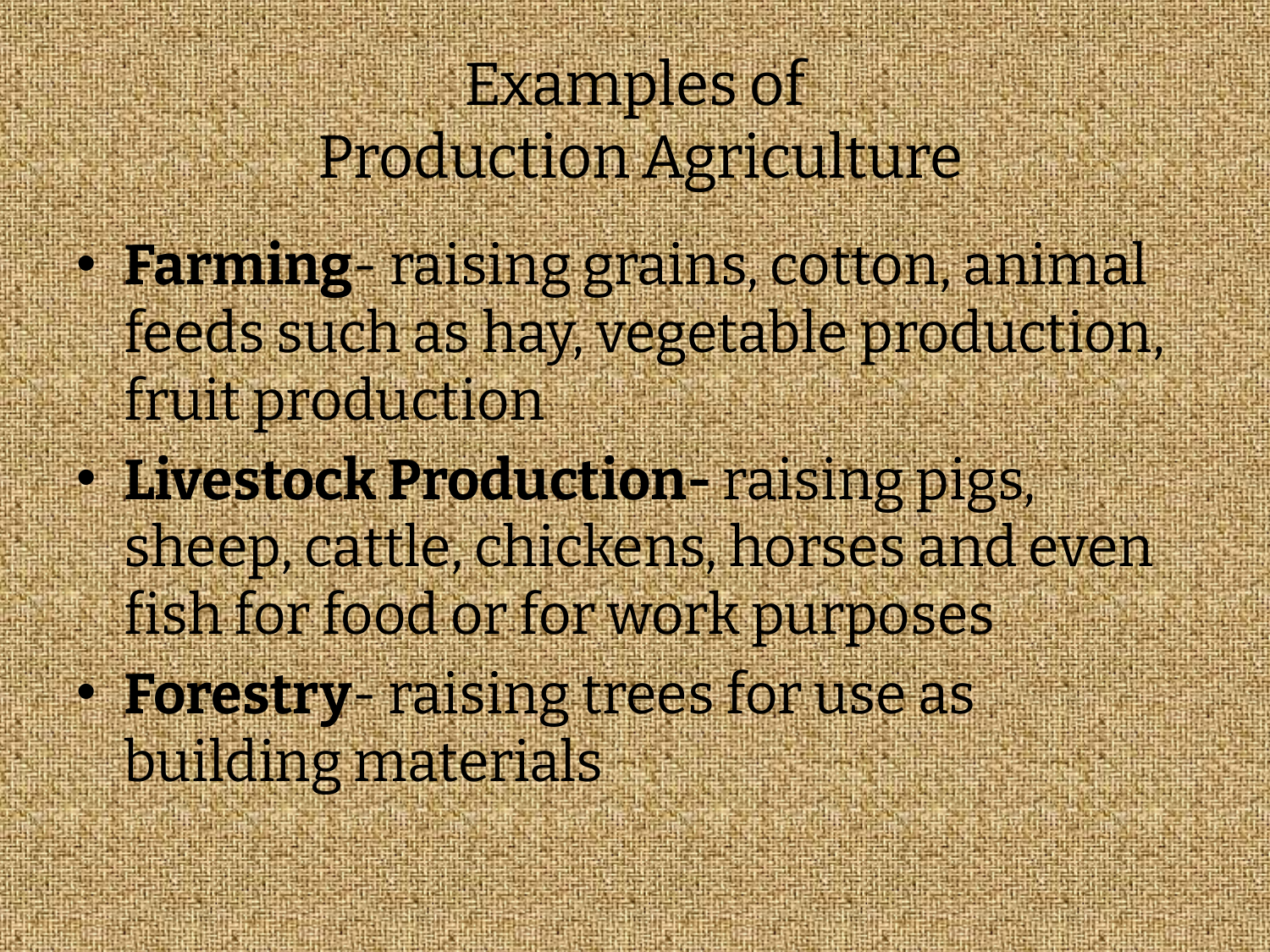

# Examples of Production Agriculture
Farming- raising grains, cotton, animal feeds such as hay, vegetable production, fruit production
Livestock Production- raising pigs, sheep, cattle, chickens, horses and even fish for food or for work purposes
Forestry- raising trees for use as building materials